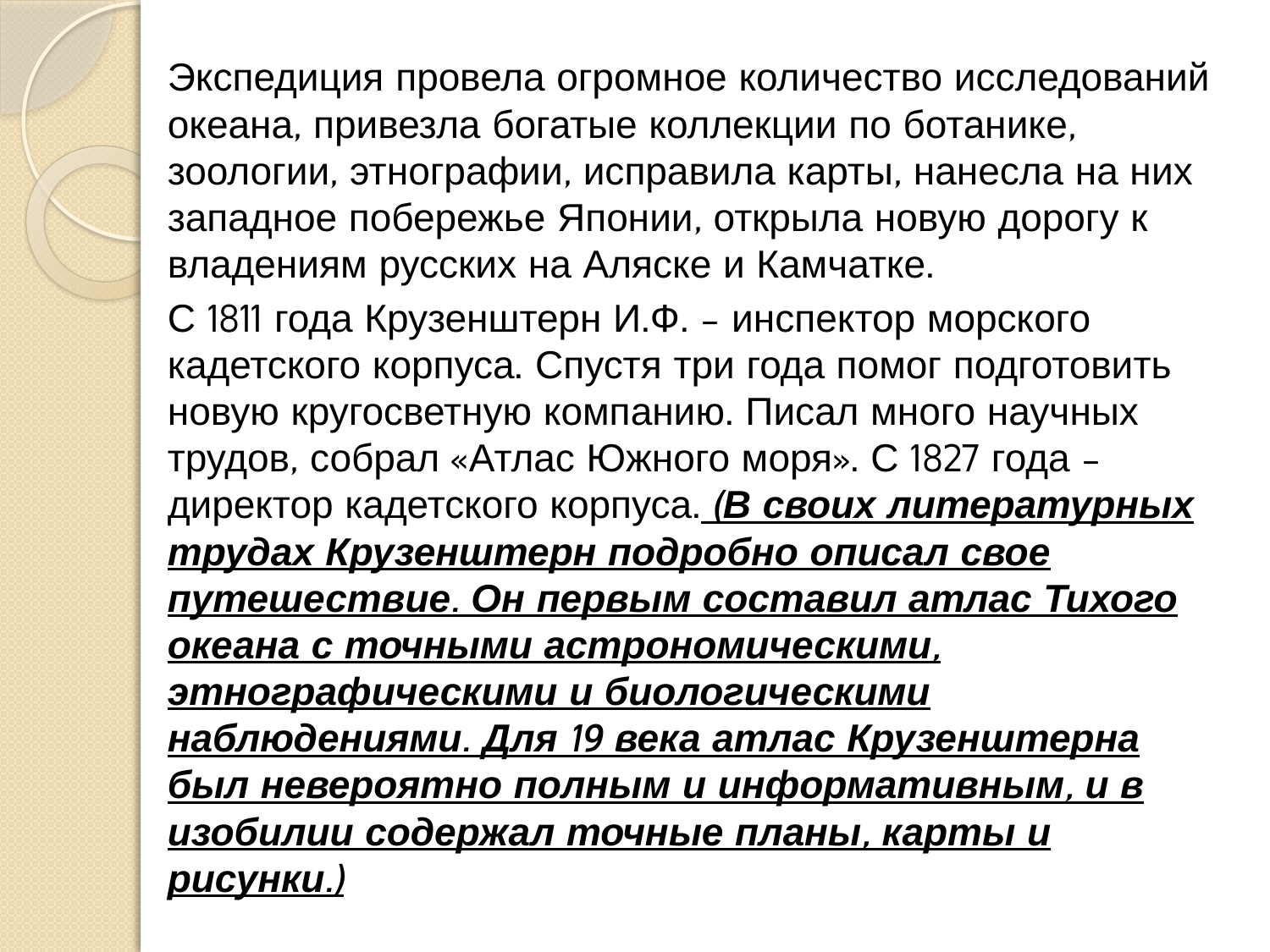

#
Экспедиция провела огромное количество исследований океана, привезла богатые коллекции по ботанике, зоологии, этнографии, исправила карты, нанесла на них западное побережье Японии, открыла новую дорогу к владениям русских на Аляске и Камчатке.
С 1811 года Крузенштерн И.Ф. – инспектор морского кадетского корпуса. Спустя три года помог подготовить новую кругосветную компанию. Писал много научных трудов, собрал «Атлас Южного моря». С 1827 года – директор кадетского корпуса. (В своих литературных трудах Крузенштерн подробно описал свое путешествие. Он первым составил атлас Тихого океана с точными астрономическими, этнографическими и биологическими наблюдениями. Для 19 века атлас Крузенштерна был невероятно полным и информативным, и в изобилии содержал точные планы, карты и рисунки.)